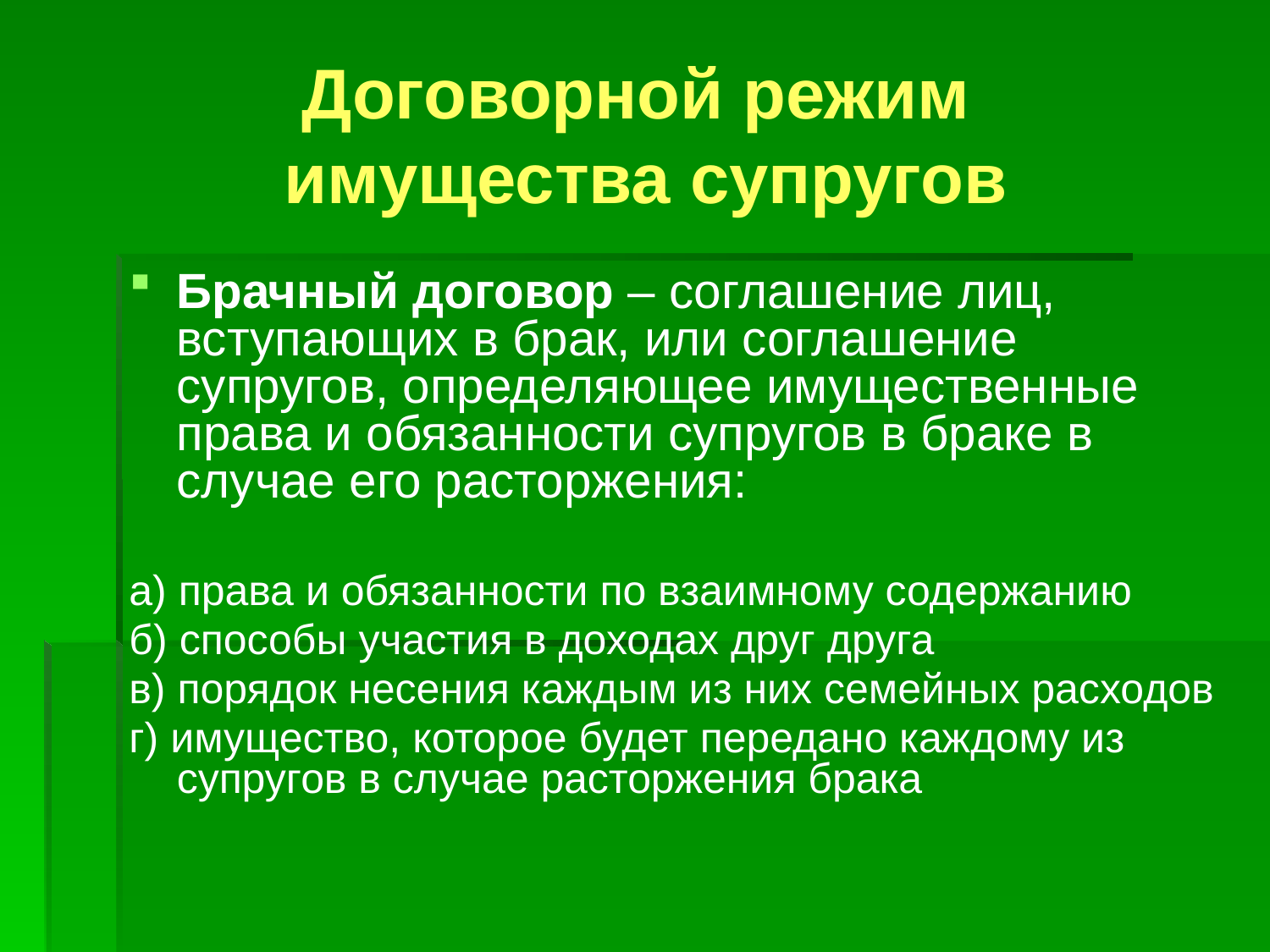

# Договорной режим имущества супругов
Брачный договор – соглашение лиц, вступающих в брак, или соглашение супругов, определяющее имущественные права и обязанности супругов в браке в случае его расторжения:

а) права и обязанности по взаимному содержанию
б) способы участия в доходах друг друга
в) порядок несения каждым из них семейных расходов
г) имущество, которое будет передано каждому из супругов в случае расторжения брака